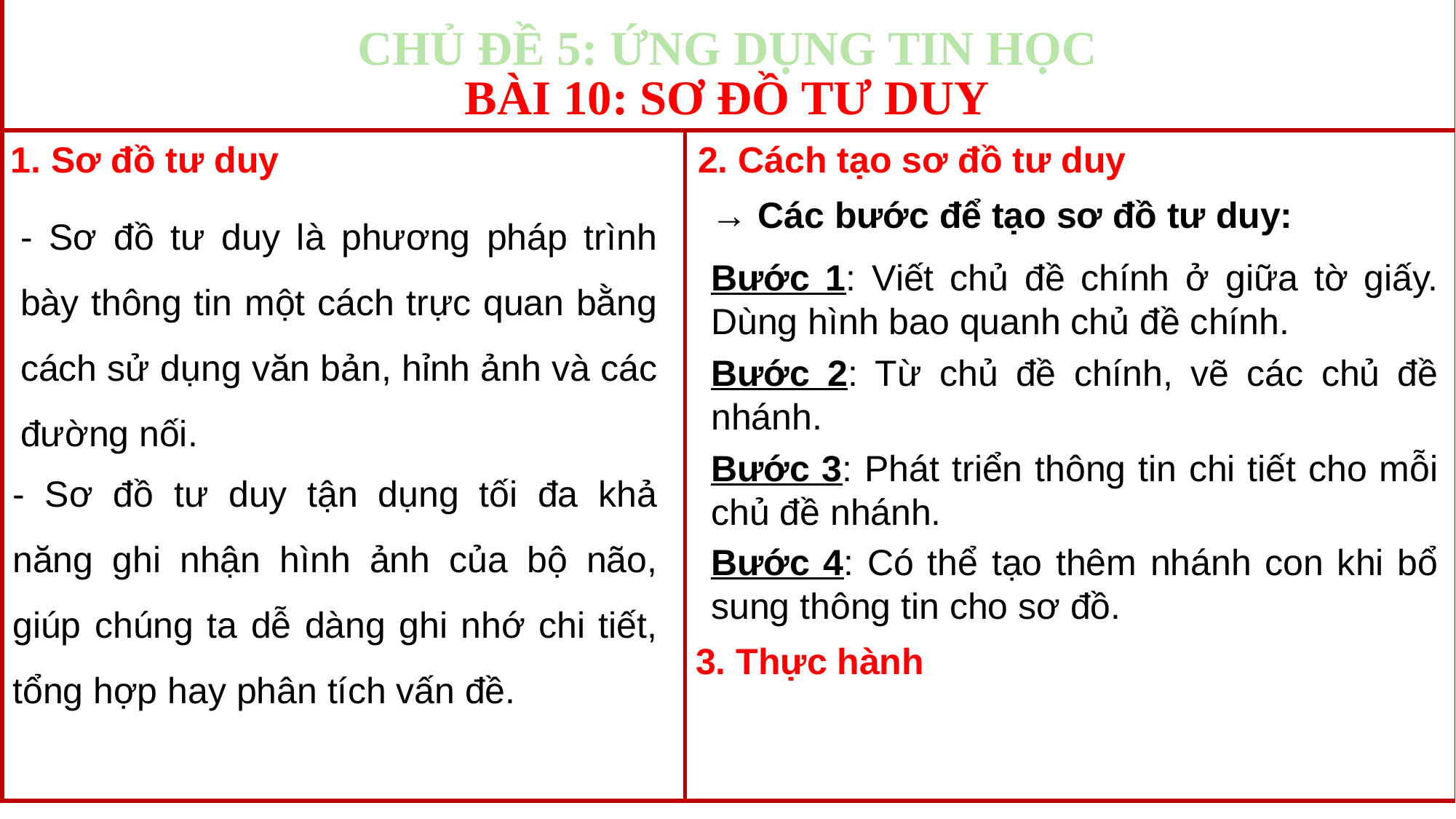

giao
CHỦ ĐỀ 5: ỨNG DỤNG TIN HỌC
BÀI 10: SƠ ĐỒ TƯ DUY
# 1. Sơ đồ tư duy
2. Cách tạo sơ đồ tư duy
- Sơ đồ tư duy là phương pháp trình bày thông tin một cách trực quan bằng cách sử dụng văn bản, hỉnh ảnh và các đường nối.
→ Các bước để tạo sơ đồ tư duy:
Bước 1: Viết chủ đề chính ở giữa tờ giấy. Dùng hình bao quanh chủ đề chính.
Bước 2: Từ chủ đề chính, vẽ các chủ đề nhánh.
Bước 3: Phát triển thông tin chi tiết cho mỗi chủ đề nhánh.
- Sơ đồ tư duy tận dụng tối đa khả năng ghi nhận hình ảnh của bộ não, giúp chúng ta dễ dàng ghi nhớ chi tiết, tổng hợp hay phân tích vấn đề.
Bước 4: Có thể tạo thêm nhánh con khi bổ sung thông tin cho sơ đồ.
3. Thực hành